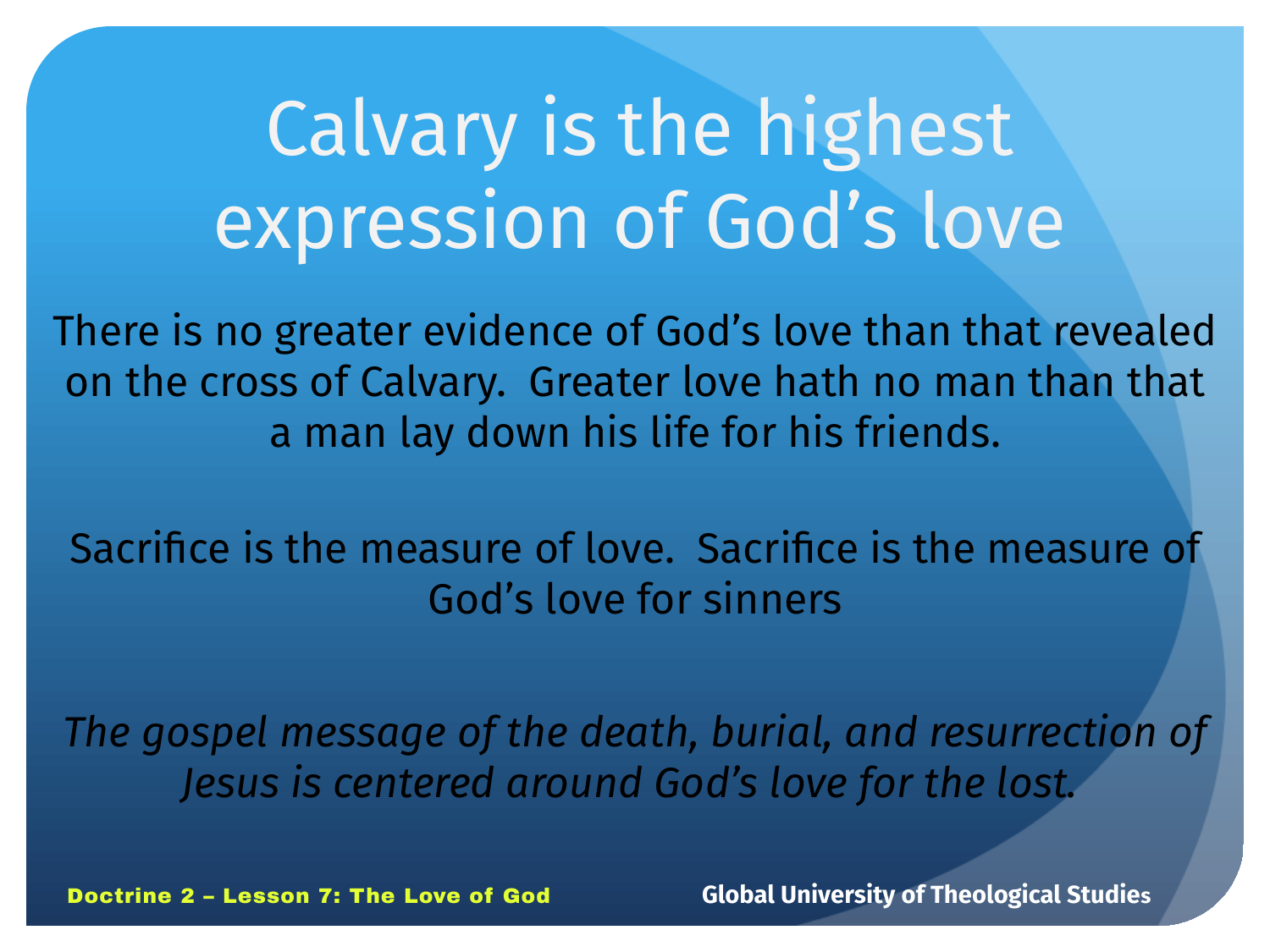

Calvary is the highest expression of God’s love
There is no greater evidence of God’s love than that revealed on the cross of Calvary.  Greater love hath no man than that a man lay down his life for his friends.
Sacrifice is the measure of love.  Sacrifice is the measure of God’s love for sinners
The gospel message of the death, burial, and resurrection of Jesus is centered around God’s love for the lost.
Doctrine 2 – Lesson 7: The Love of God		Global University of Theological Studies